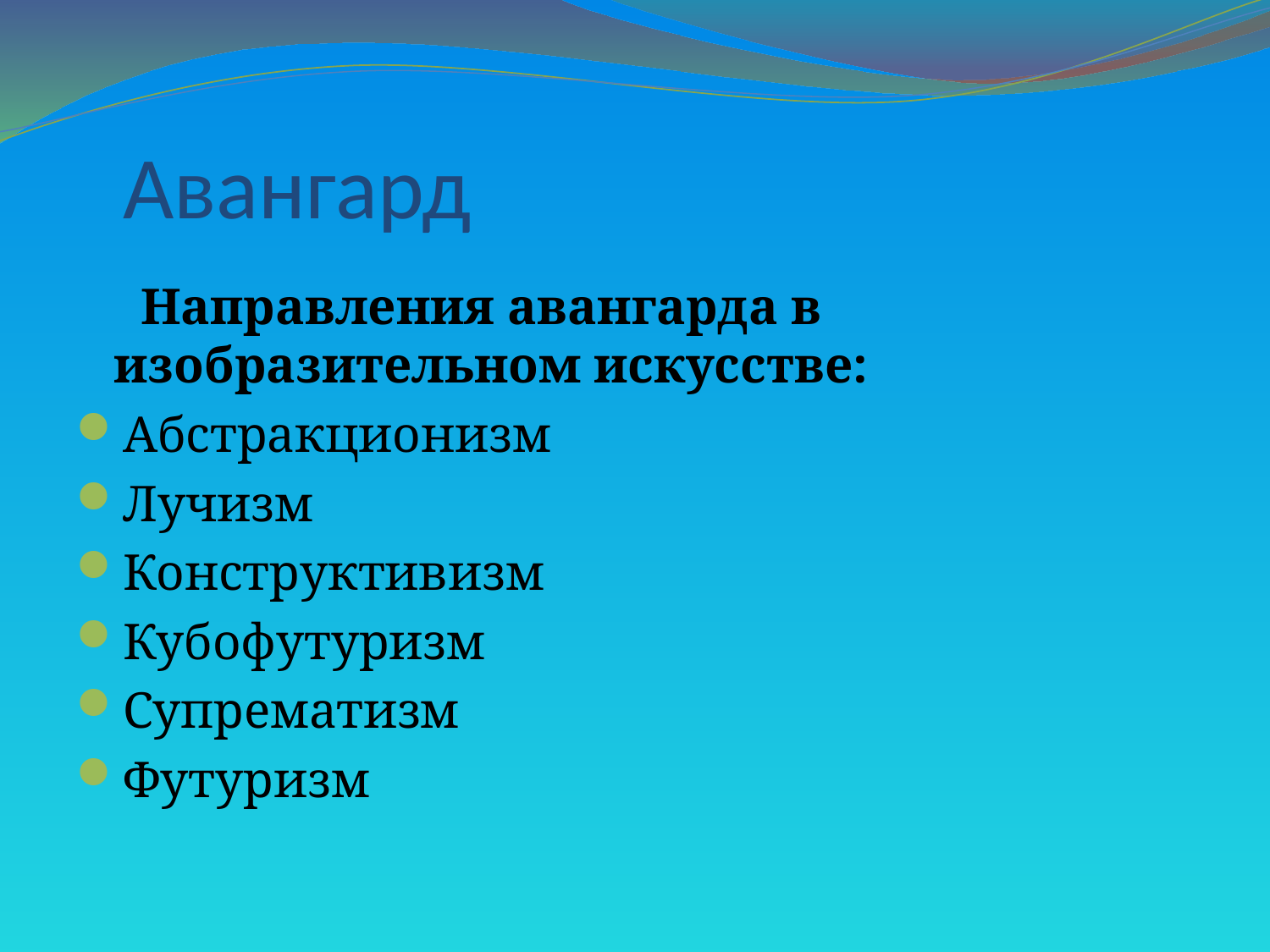

# Авангард
     Направления авангарда в изобразительном искусстве:
Абстракционизм
Лучизм
Конструктивизм
Кубофутуризм
Супрематизм
Футуризм